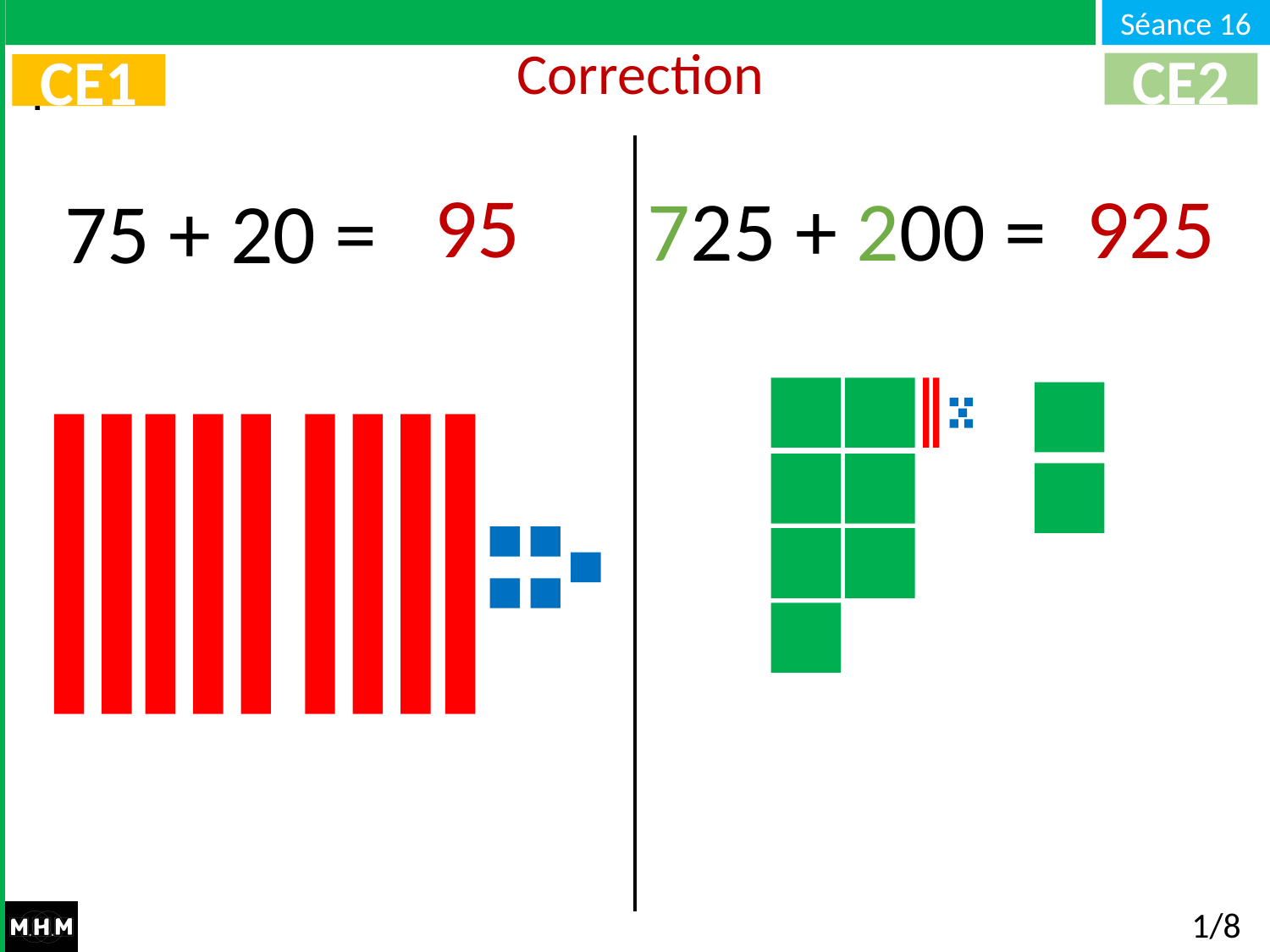

# Correction
CE2
CE1
95
925
725 + 200 =
75 + 20 =

1/8